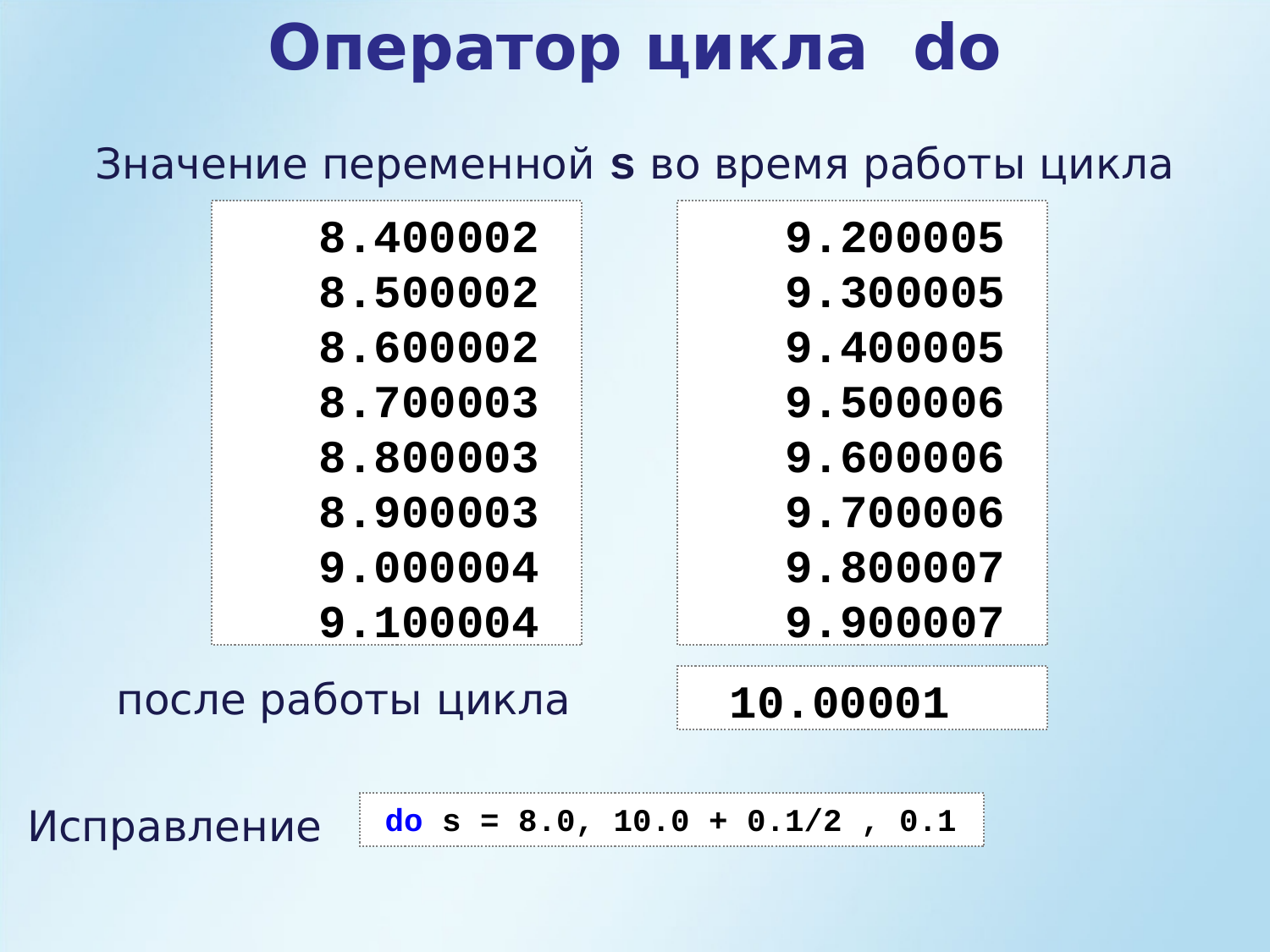

Оператор цикла  do
Значение переменной s во время работы цикла
   8.400002
   8.500002
   8.600002
   8.700003
   8.800003
   8.900003
   9.000004
   9.100004

   9.200005
   9.300005
   9.400005
   9.500006
   9.600006
   9.700006
   9.800007
   9.900007
после работы цикла
 10.00001
Исправление
do s = 8.0, 10.0 + 0.1/2 , 0.1